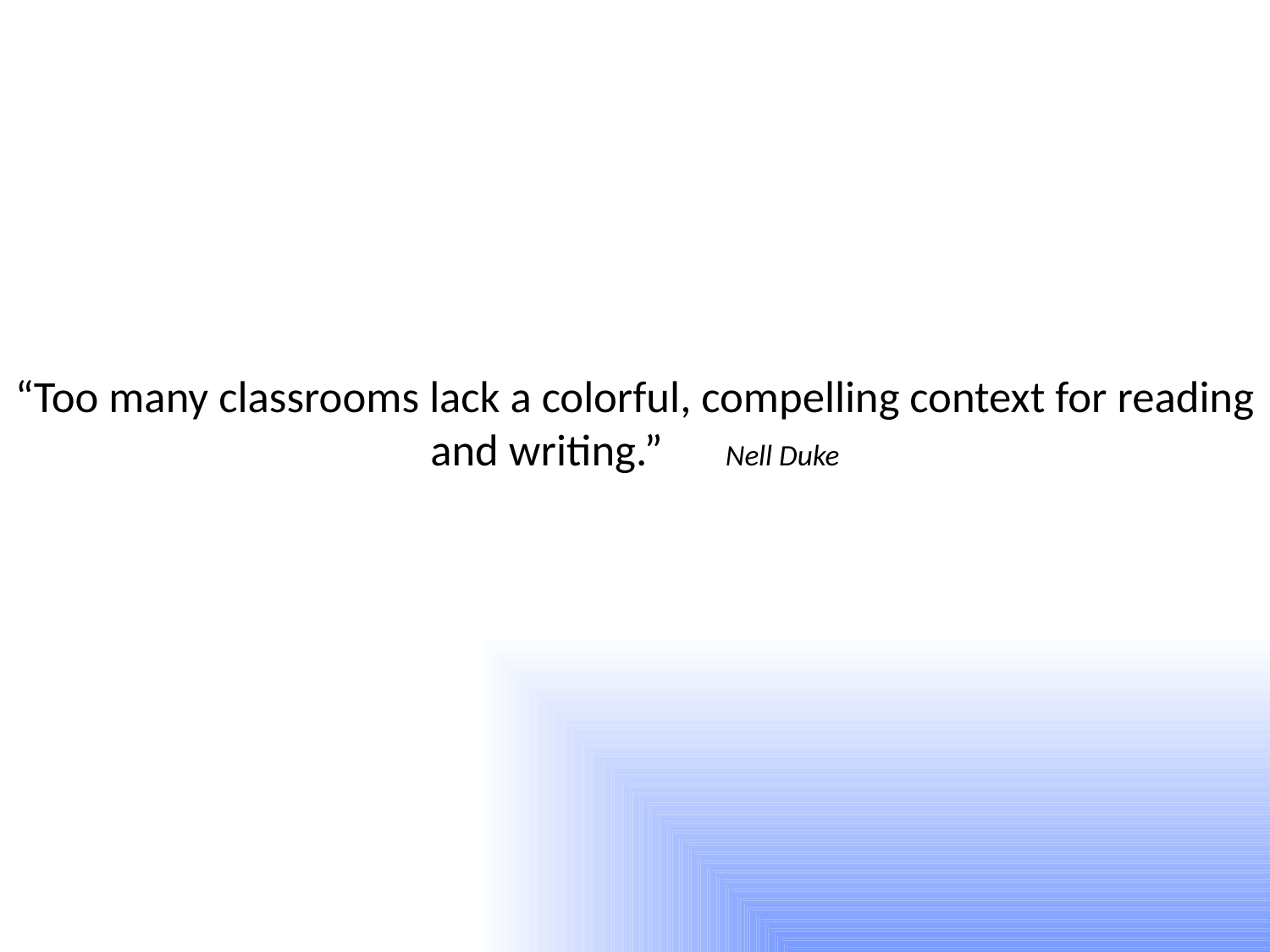

# “Too many classrooms lack a colorful, compelling context for reading and writing.”       Nell Duke